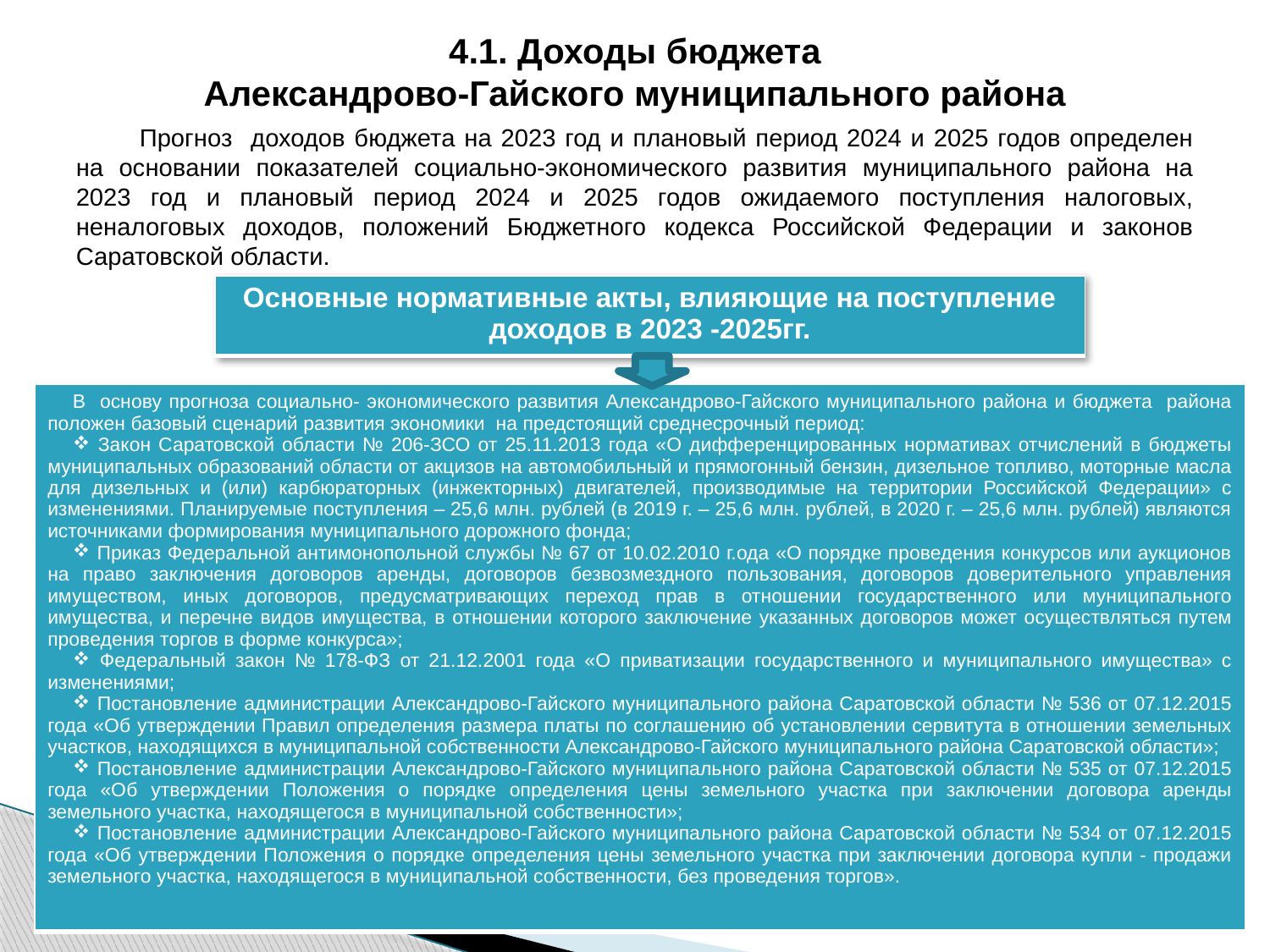

# 4.1. Доходы бюджета Александрово-Гайского муниципального района
Прогноз  доходов бюджета на 2023 год и плановый период 2024 и 2025 годов определен на основании показателей социально-экономического развития муниципального района на 2023 год и плановый период 2024 и 2025 годов ожидаемого поступления налоговых, неналоговых доходов, положений Бюджетного кодекса Российской Федерации и законов Саратовской области.
| Основные нормативные акты, влияющие на поступление доходов в 2023 -2025гг. |
| --- |

| В основу прогноза социально- экономического развития Александрово-Гайского муниципального района и бюджета района положен базовый сценарий развития экономики на предстоящий среднесрочный период: Закон Саратовской области № 206-ЗСО от 25.11.2013 года «О дифференцированных нормативах отчислений в бюджеты муниципальных образований области от акцизов на автомобильный и прямогонный бензин, дизельное топливо, моторные масла для дизельных и (или) карбюраторных (инжекторных) двигателей, производимые на территории Российской Федерации» с изменениями. Планируемые поступления – 25,6 млн. рублей (в 2019 г. – 25,6 млн. рублей, в 2020 г. – 25,6 млн. рублей) являются источниками формирования муниципального дорожного фонда; Приказ Федеральной антимонопольной службы № 67 от 10.02.2010 г.ода «О порядке проведения конкурсов или аукционов на право заключения договоров аренды, договоров безвозмездного пользования, договоров доверительного управления имуществом, иных договоров, предусматривающих переход прав в отношении государственного или муниципального имущества, и перечне видов имущества, в отношении которого заключение указанных договоров может осуществляться путем проведения торгов в форме конкурса»; Федеральный закон № 178-ФЗ от 21.12.2001 года «О приватизации государственного и муниципального имущества» с изменениями; Постановление администрации Александрово-Гайского муниципального района Саратовской области № 536 от 07.12.2015 года «Об утверждении Правил определения размера платы по соглашению об установлении сервитута в отношении земельных участков, находящихся в муниципальной собственности Александрово-Гайского муниципального района Саратовской области»; Постановление администрации Александрово-Гайского муниципального района Саратовской области № 535 от 07.12.2015 года «Об утверждении Положения о порядке определения цены земельного участка при заключении договора аренды земельного участка, находящегося в муниципальной собственности»; Постановление администрации Александрово-Гайского муниципального района Саратовской области № 534 от 07.12.2015 года «Об утверждении Положения о порядке определения цены земельного участка при заключении договора купли - продажи земельного участка, находящегося в муниципальной собственности, без проведения торгов». |
| --- |
13